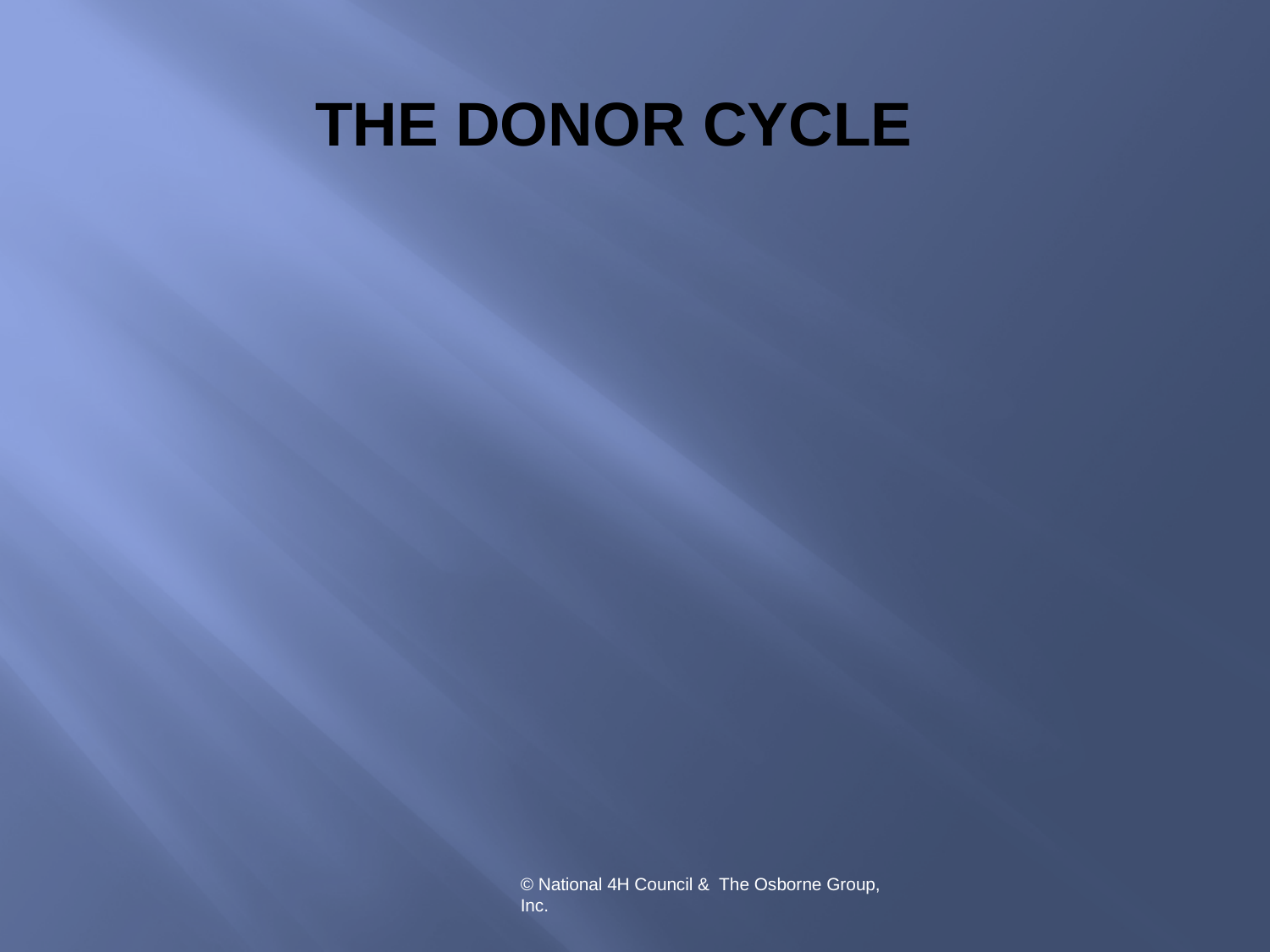

# THE DONOR CYCLE

© National 4H Council &  The Osborne Group, Inc.